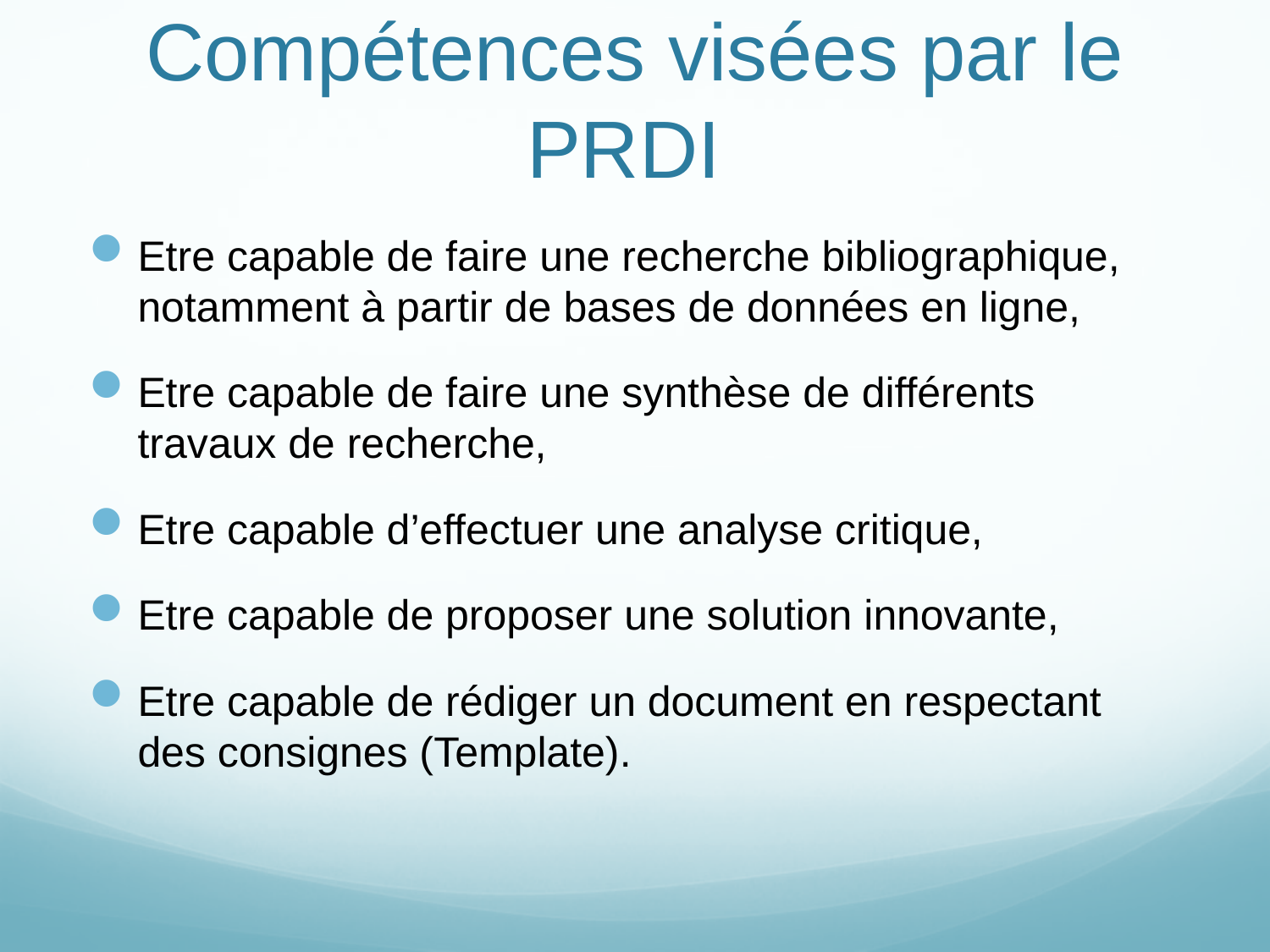

# Compétences visées par le PRDI
Etre capable de faire une recherche bibliographique, notamment à partir de bases de données en ligne,
Etre capable de faire une synthèse de différents travaux de recherche,
Etre capable d’effectuer une analyse critique,
Etre capable de proposer une solution innovante,
Etre capable de rédiger un document en respectant des consignes (Template).